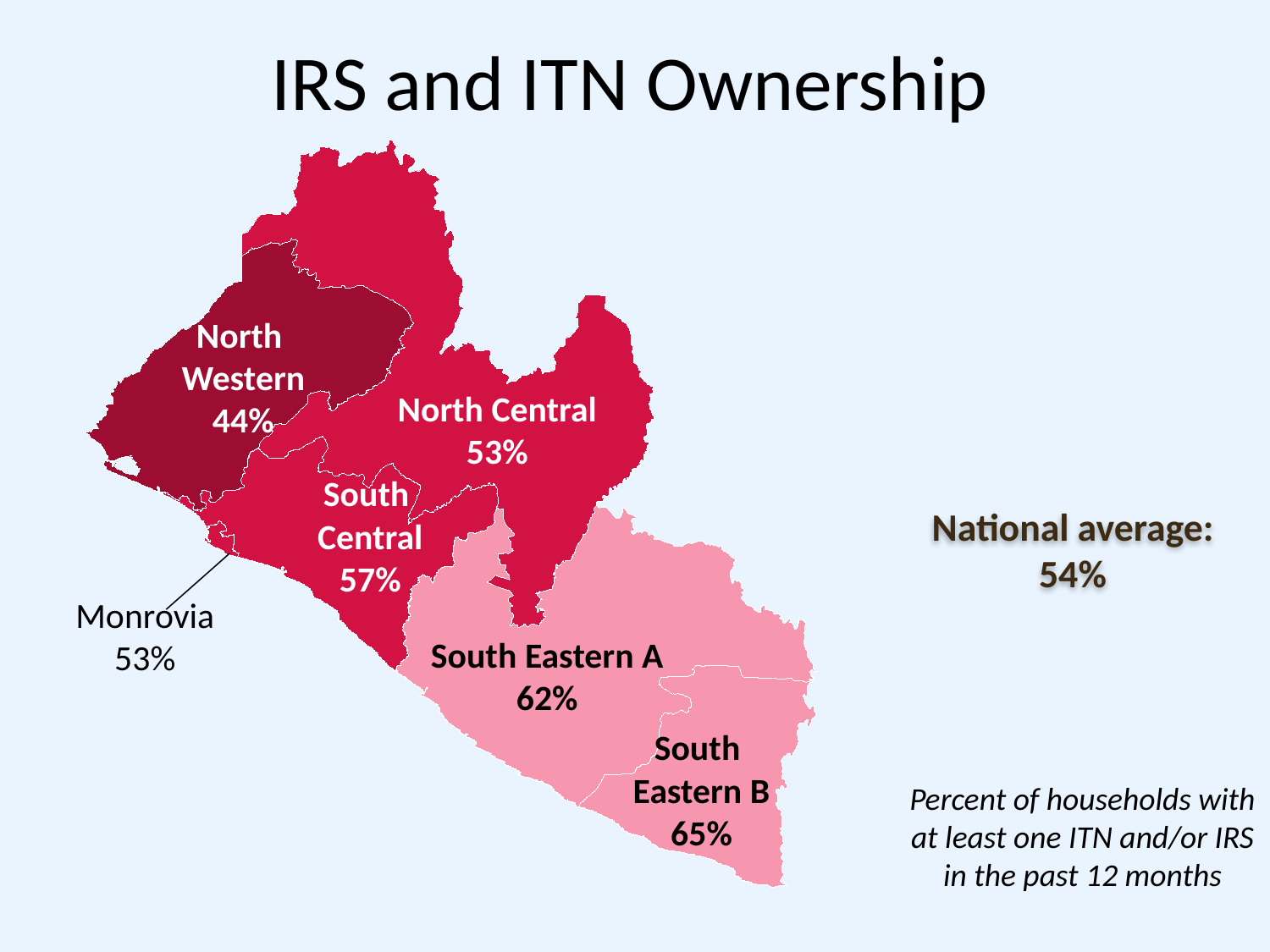

# IRS and ITN Ownership

North
Western
44%
North Central
53%
South
Central
57%
National average: 54%
Monrovia
53%
South Eastern A
62%
South
Eastern B
65%
Percent of households with at least one ITN and/or IRS in the past 12 months